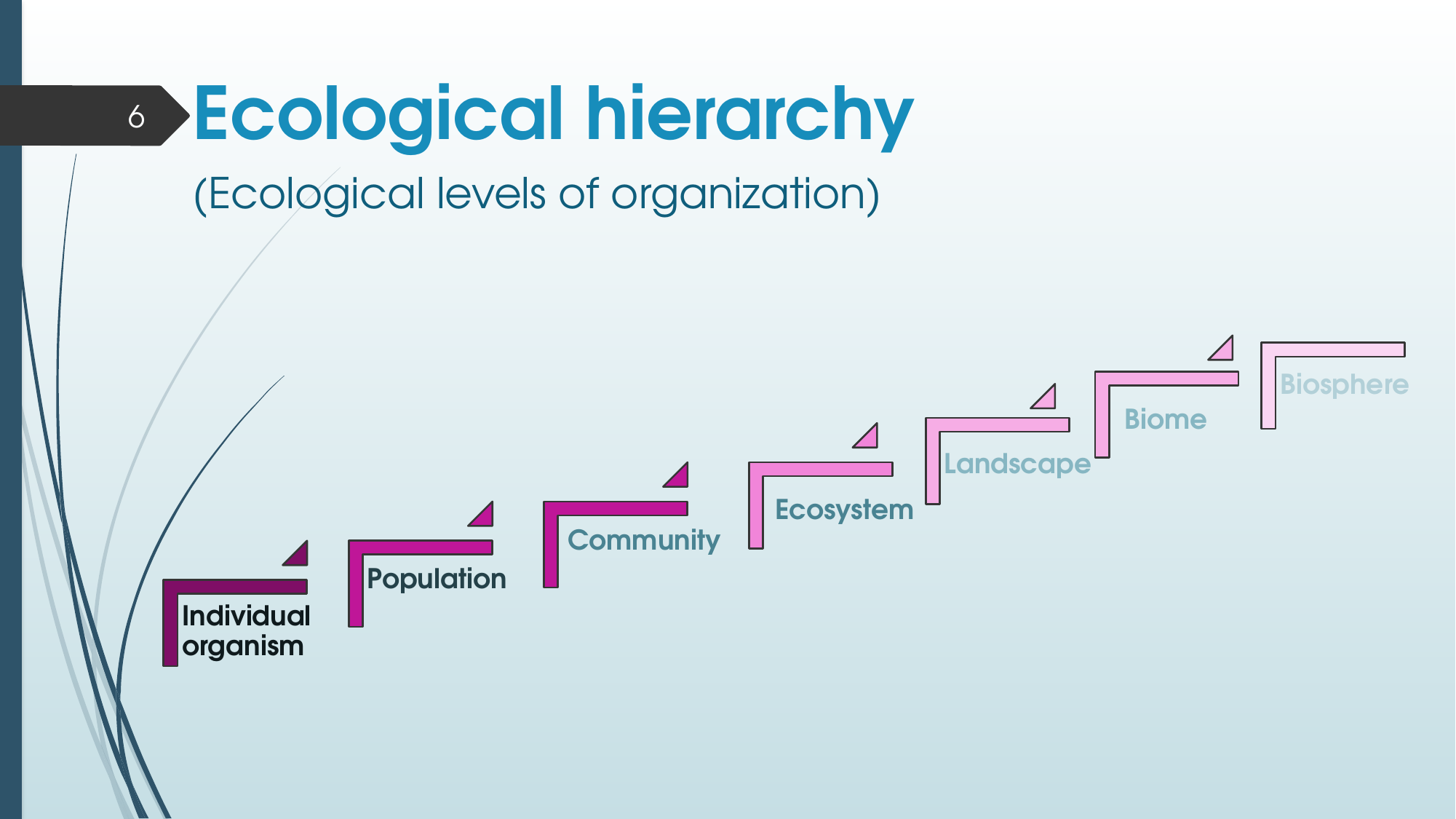

# Ecological hierarchy (Ecological levels of organization)
6
Individual organism
Population
Community
Ecosystem
Landscape
Biome
Biosphere